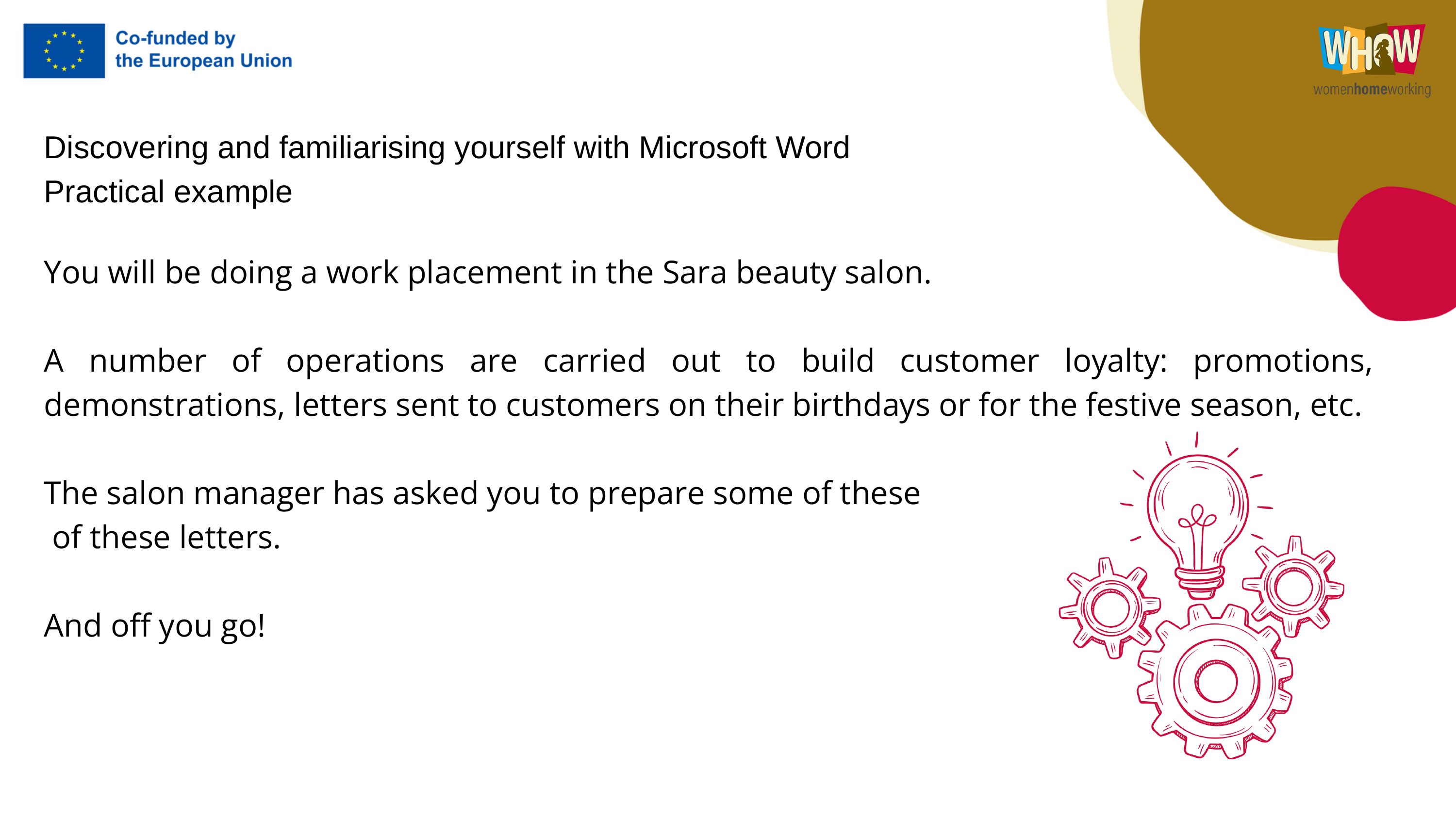

Discovering and familiarising yourself with Microsoft Word
Practical example
You will be doing a work placement in the Sara beauty salon.

A number of operations are carried out to build customer loyalty: promotions, demonstrations, letters sent to customers on their birthdays or for the festive season, etc.

The salon manager has asked you to prepare some of these
 of these letters.

And off you go!